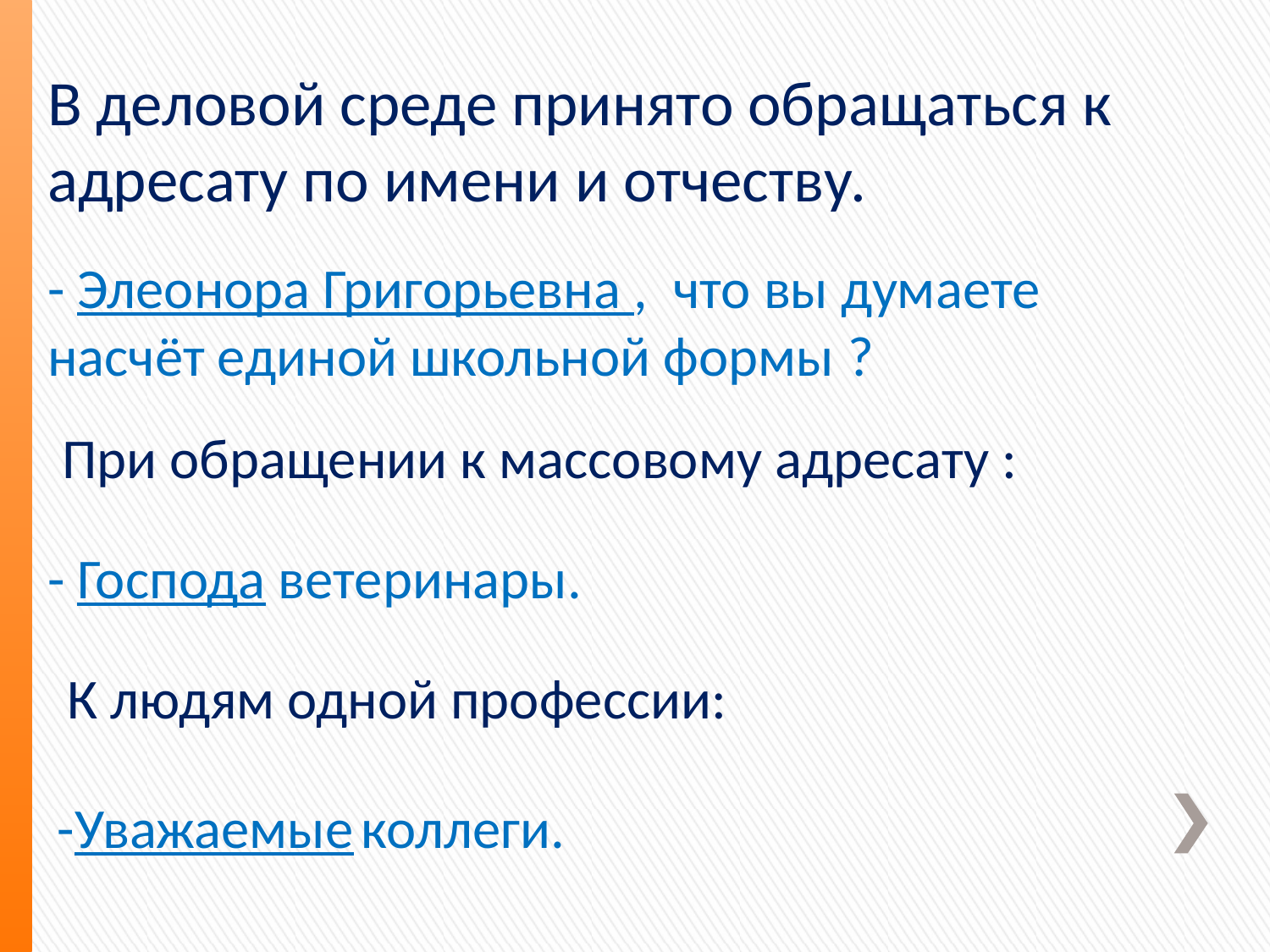

В деловой среде принято обращаться к адресату по имени и отчеству.
- Элеонора Григорьевна ,  что вы думаете насчёт единой школьной формы ?
При обращении к массовому адресату :
- Господа ветеринары.
К людям одной профессии:
-Уважаемые коллеги.